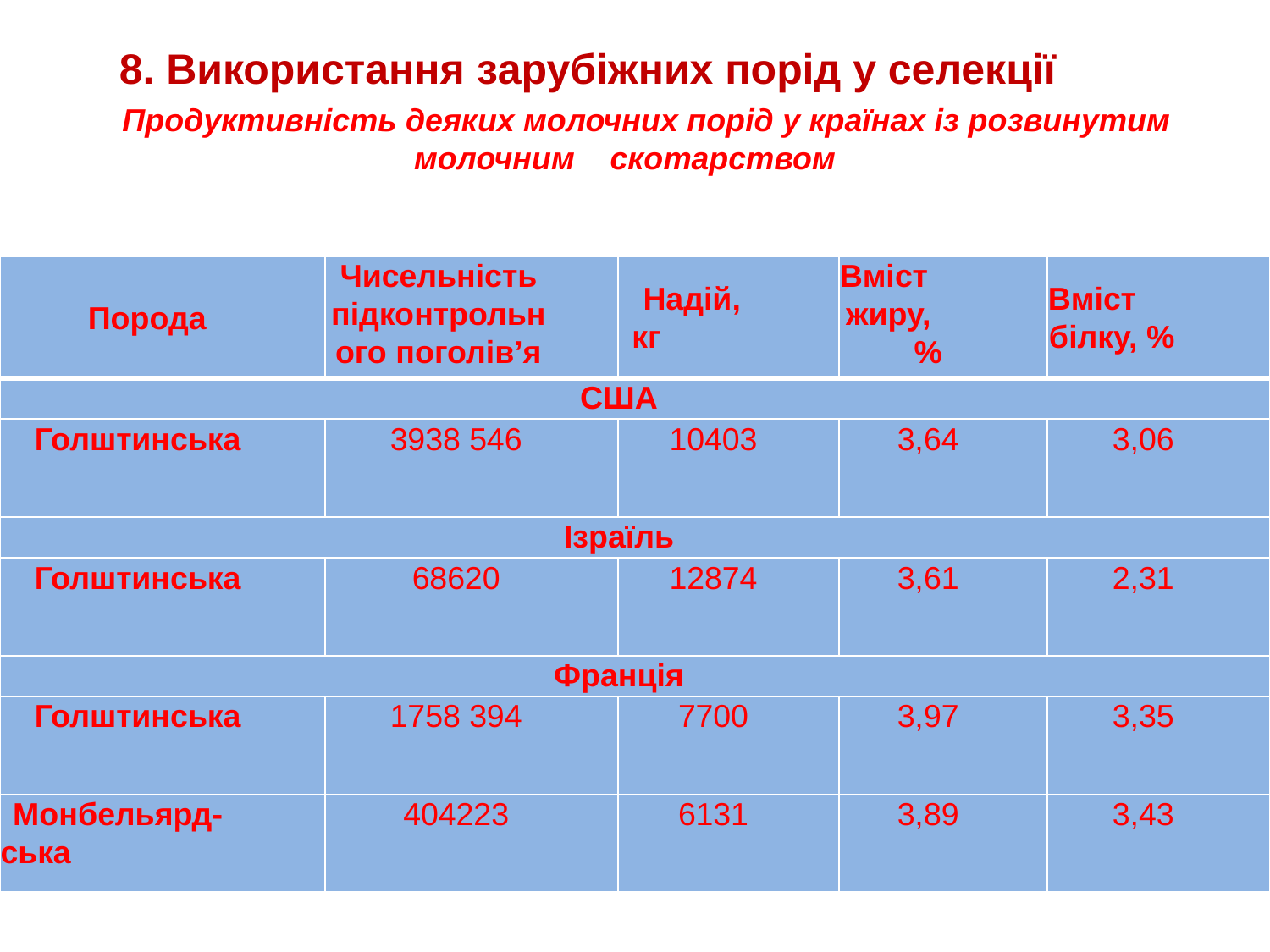

8. Використання зарубіжних порід у селекції
 Продуктивність деяких молочних порід у країнах із розвинутим молочним    скотарством
| Порода | Чисельність підконтрольного поголів’я | Надій, кг | Вміст жиру, % | Вміст білку, % |
| --- | --- | --- | --- | --- |
| США |  |  |  |  |
| Голштинська | 3938 546 | 10403 | 3,64 | 3,06 |
| Ізраїль |  |  |  |  |
| Голштинська | 68620 | 12874 | 3,61 | 2,31 |
| Франція |  |  |  |  |
| Голштинська | 1758 394 | 7700 | 3,97 | 3,35 |
| Монбельярд-ська | 404223 | 6131 | 3,89 | 3,43 |